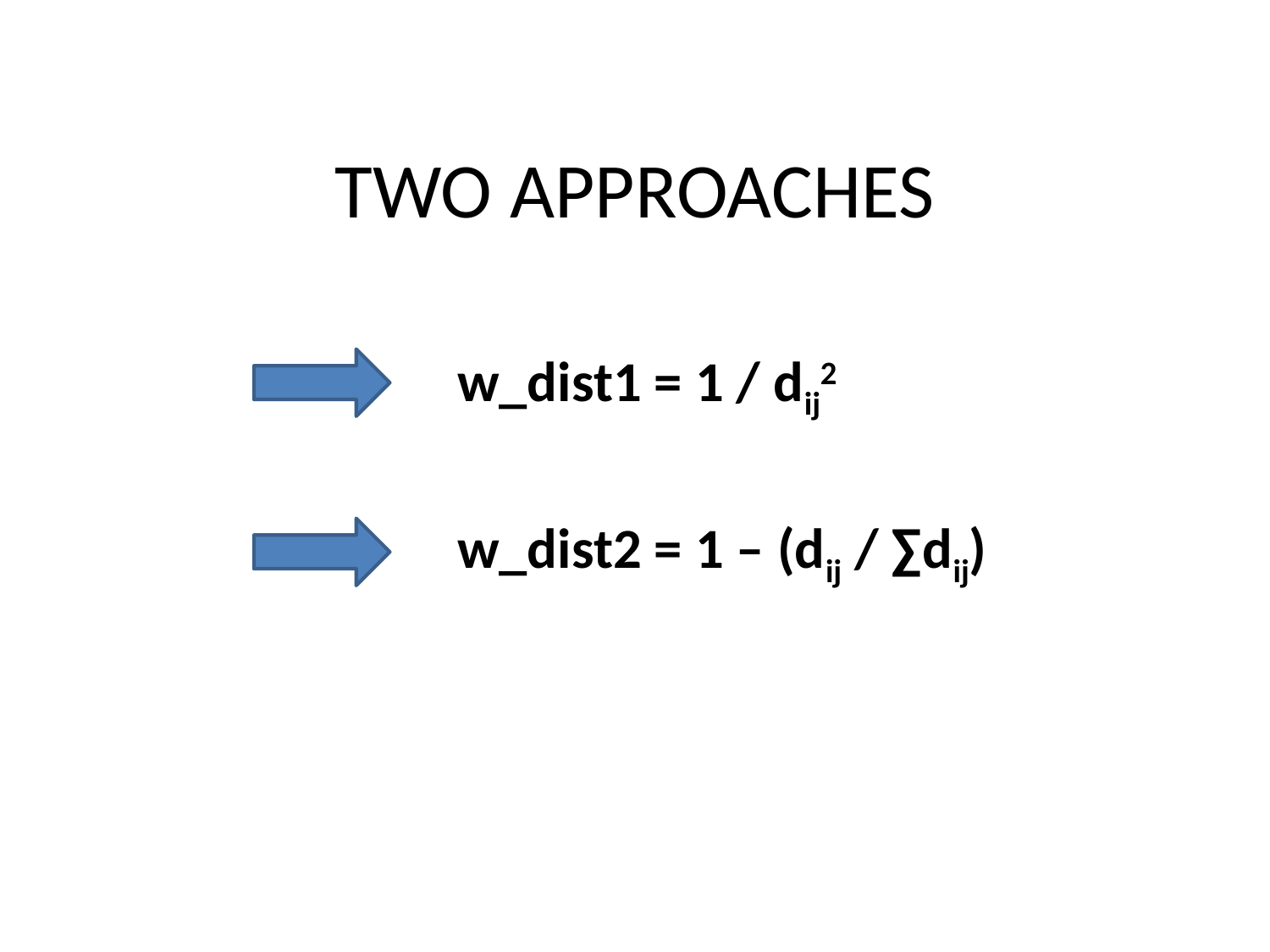

# TWO APPROACHES
		w_dist1 = 1 / dij2

		w_dist2 = 1 – (dij / ∑dij)